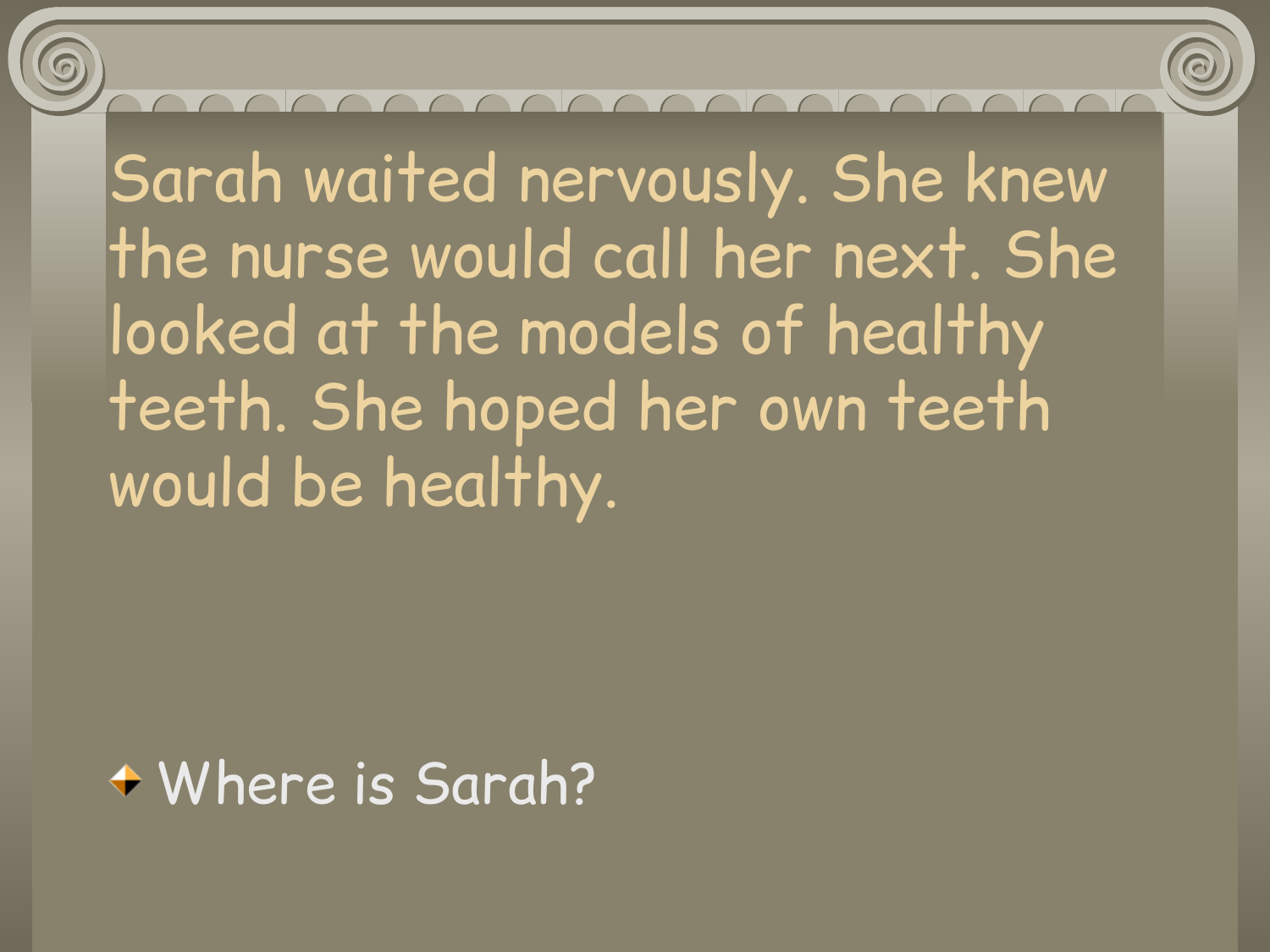

# Sarah waited nervously. She knew the nurse would call her next. She looked at the models of healthy teeth. She hoped her own teeth would be healthy.
Where is Sarah?